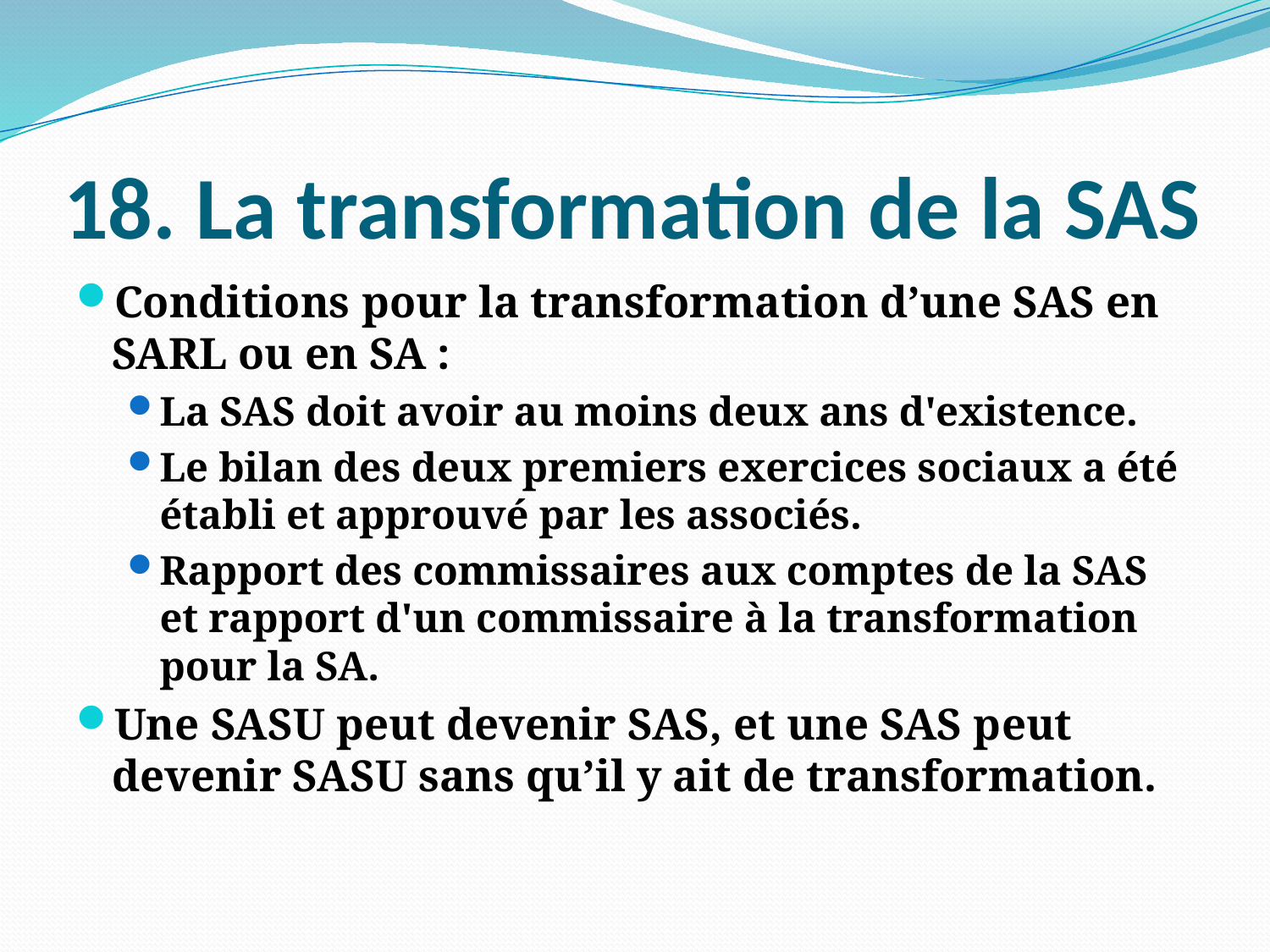

# 18. La transformation de la SAS
Conditions pour la transformation d’une SAS en SARL ou en SA :
La SAS doit avoir au moins deux ans d'existence.
Le bilan des deux premiers exercices sociaux a été établi et approuvé par les associés.
Rapport des commissaires aux comptes de la SAS et rapport d'un commissaire à la transformation pour la SA.
Une SASU peut devenir SAS, et une SAS peut devenir SASU sans qu’il y ait de transformation.